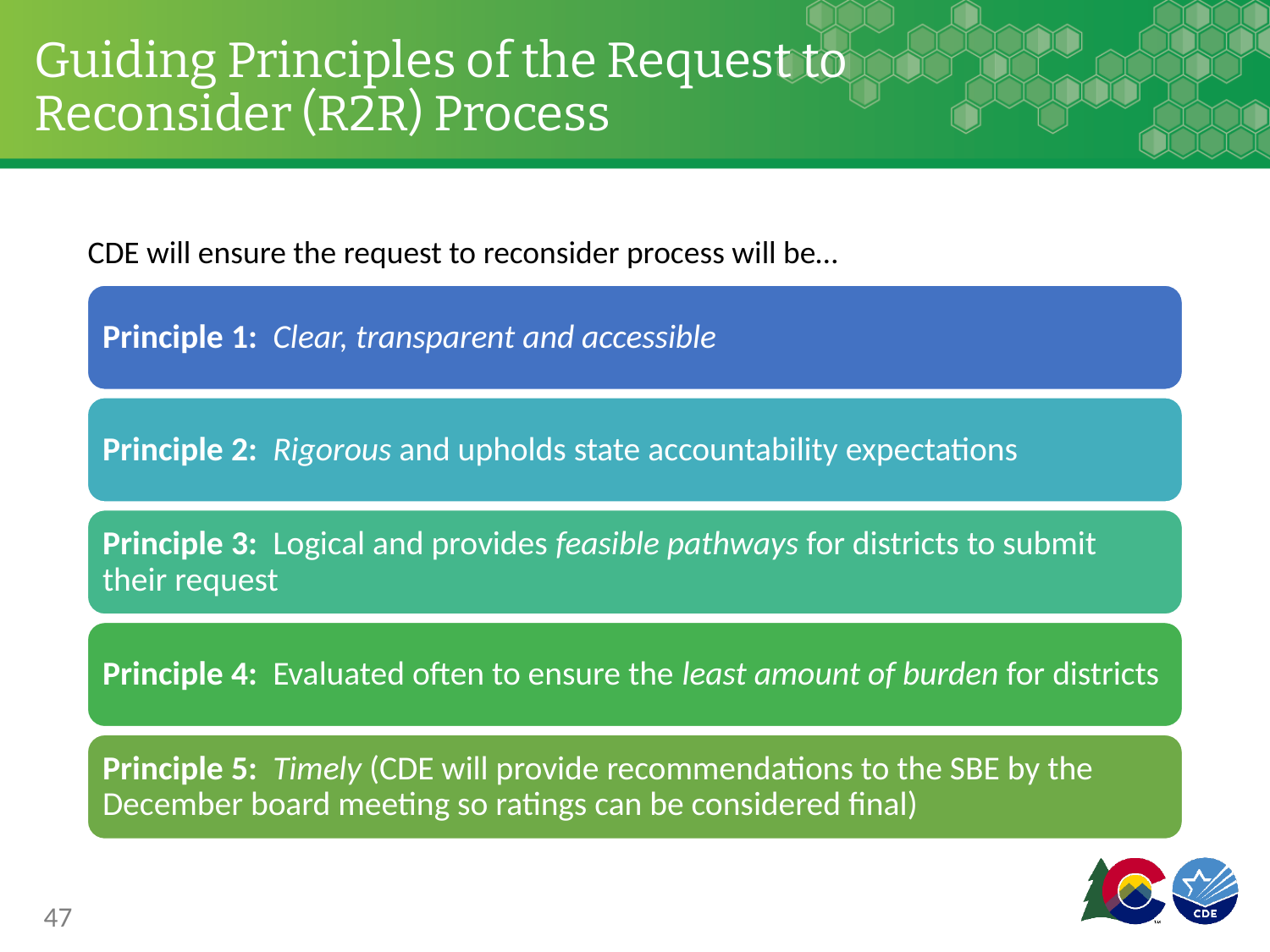

# Guiding Principles of the Request to Reconsider (R2R) Process
CDE will ensure the request to reconsider process will be…

Principle 1:  Clear, transparent and accessible

Principle 2:  Rigorous and upholds state accountability expectations

Principle 3:  Logical and provides feasible pathways for districts to submit their request

Principle 4:  Evaluated often to ensure the least amount of burden for districts

Principle 5:  Timely (CDE will provide recommendations to the SBE by the December board meeting so ratings can be considered final)
47